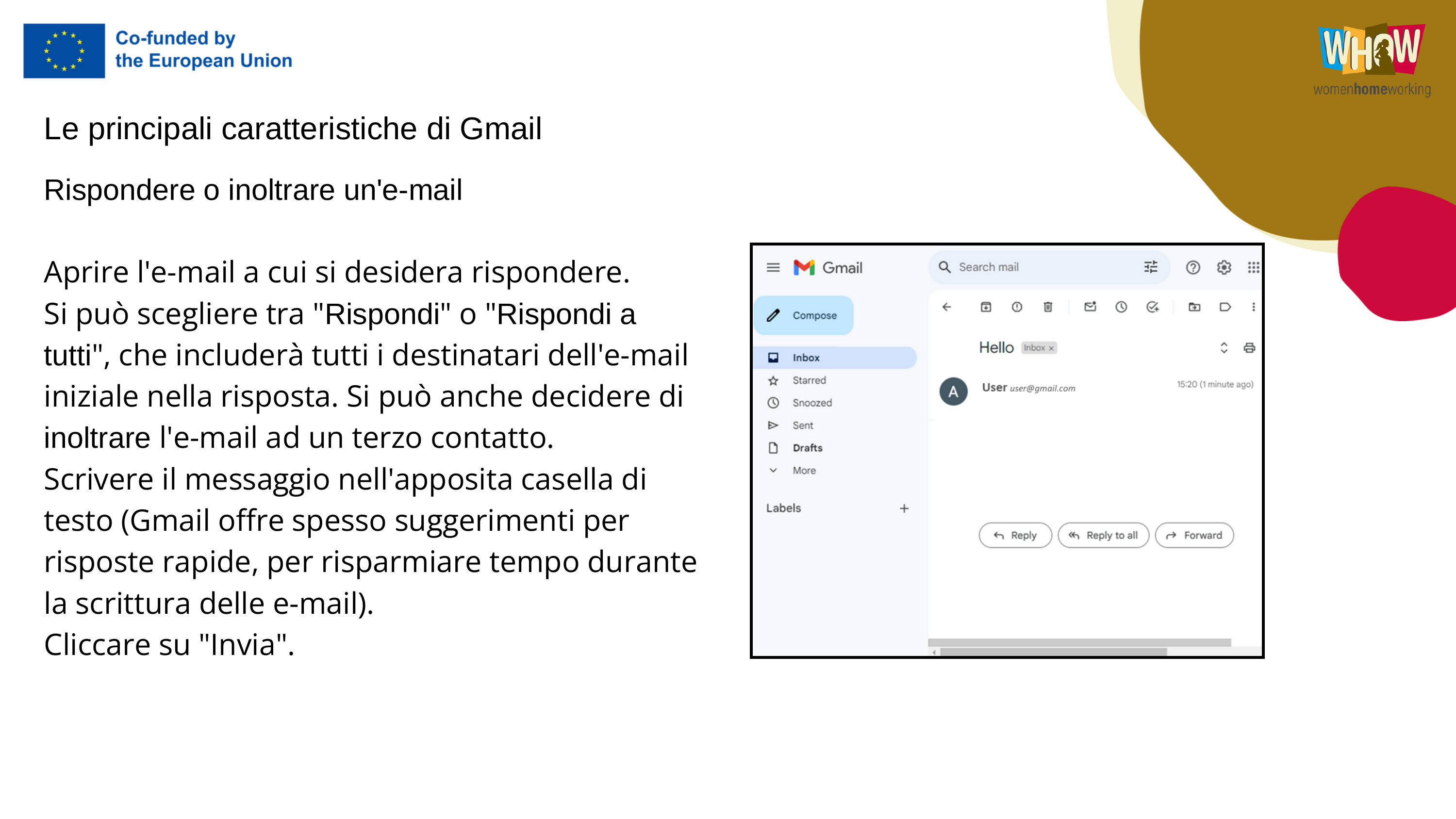

Le principali caratteristiche di Gmail
Rispondere o inoltrare un'e-mail

Aprire l'e-mail a cui si desidera rispondere.
Si può scegliere tra "Rispondi" o "Rispondi a tutti", che includerà tutti i destinatari dell'e-mail iniziale nella risposta. Si può anche decidere di inoltrare l'e-mail ad un terzo contatto.
Scrivere il messaggio nell'apposita casella di testo (Gmail offre spesso suggerimenti per risposte rapide, per risparmiare tempo durante la scrittura delle e-mail).
Cliccare su "Invia".